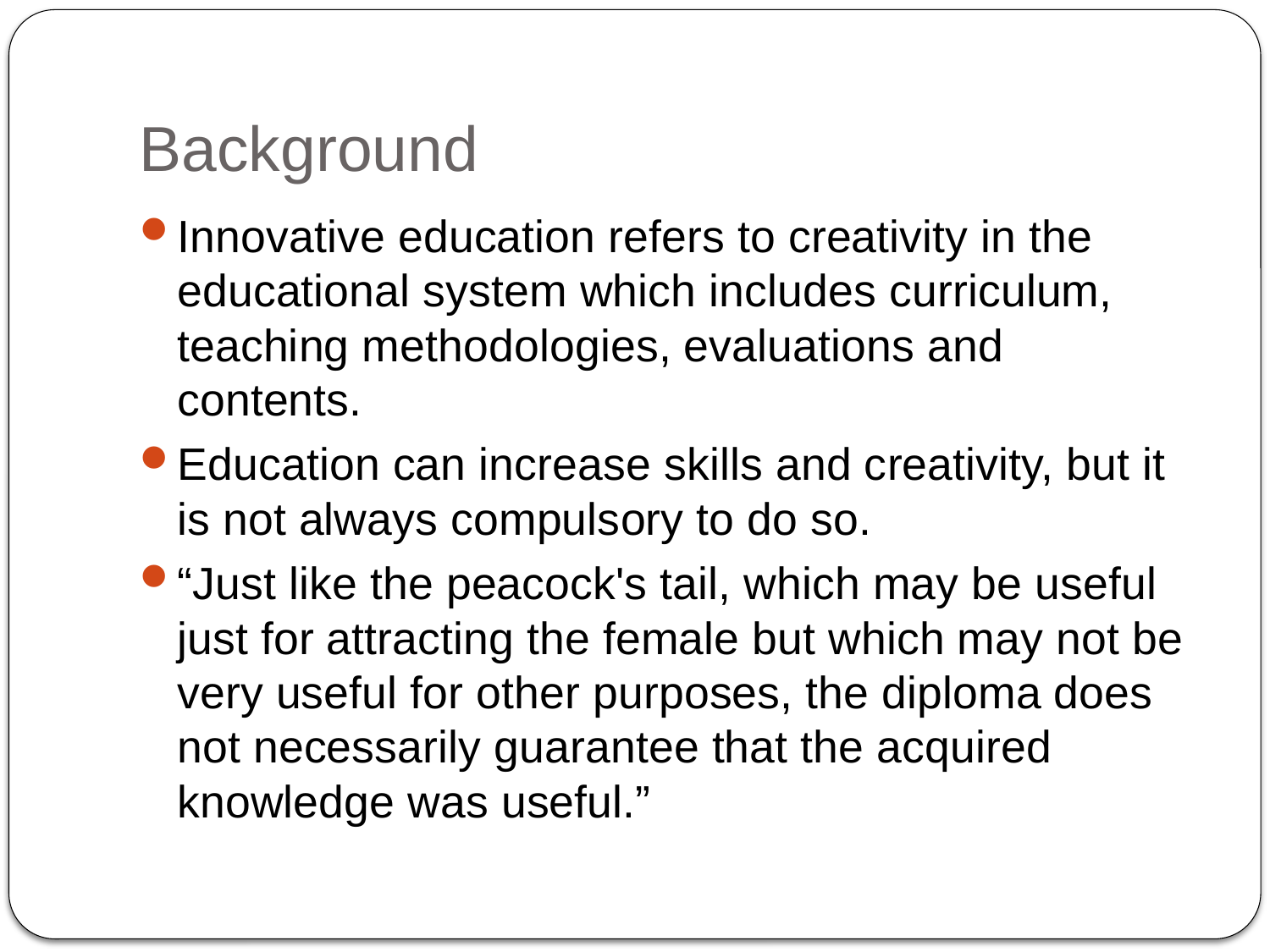

# Background
Innovative education refers to creativity in the educational system which includes curriculum, teaching methodologies, evaluations and contents.
Education can increase skills and creativity, but it is not always compulsory to do so.
“Just like the peacock's tail, which may be useful just for attracting the female but which may not be very useful for other purposes, the diploma does not necessarily guarantee that the acquired knowledge was useful.”